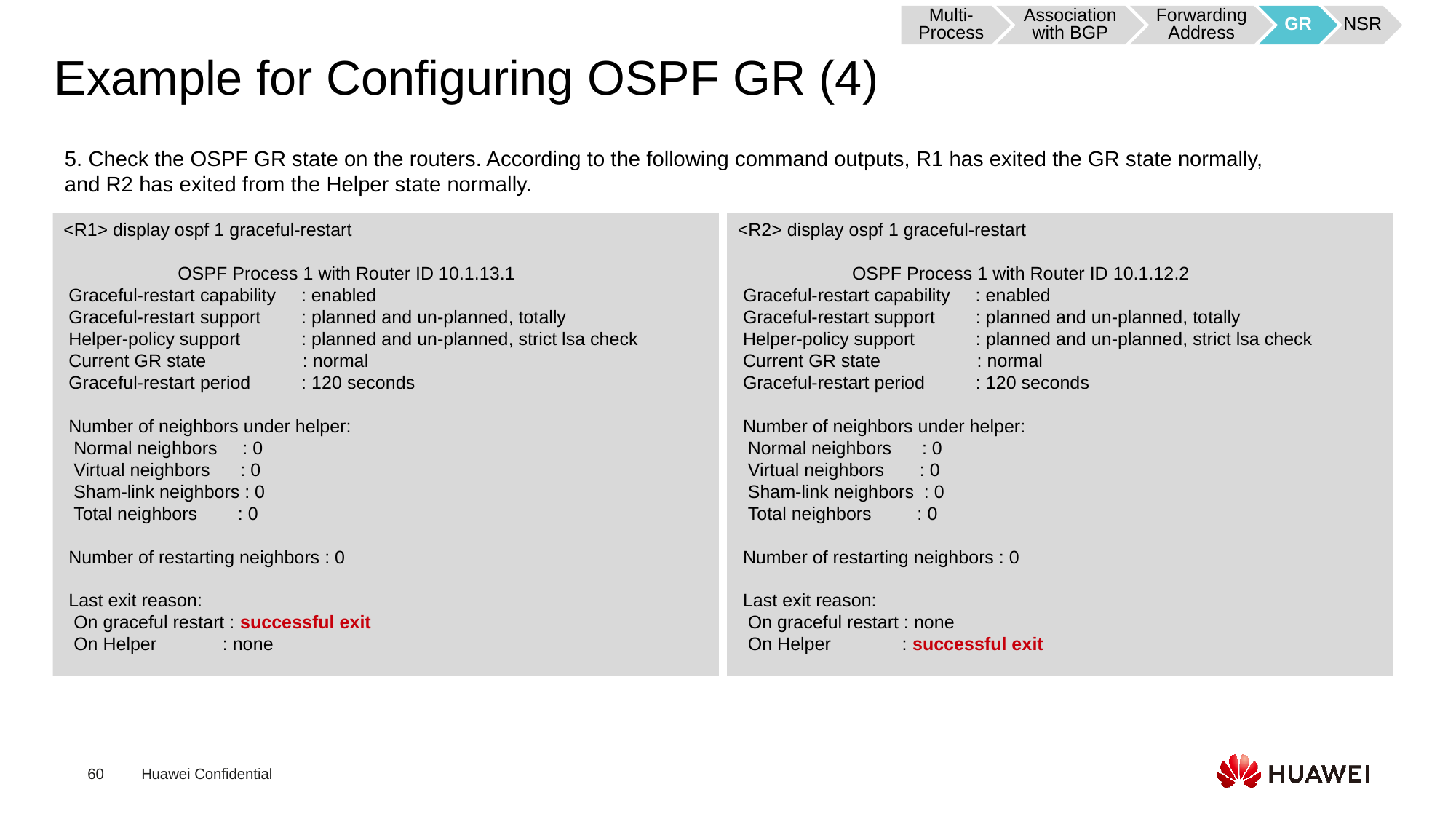

Multi-Process
Association with BGP
Forwarding Address
GR
NSR
# Example for Configuring OSPF GR (4)
5. Check the OSPF GR state on the routers. According to the following command outputs, R1 has exited the GR state normally, and R2 has exited from the Helper state normally.
<R1> display ospf 1 graceful-restart

	 OSPF Process 1 with Router ID 10.1.13.1
 Graceful-restart capability     : enabled
 Graceful-restart support        : planned and un-planned, totally
 Helper-policy support            : planned and un-planned, strict lsa check
 Current GR state                   : normal
 Graceful-restart period          : 120 seconds

 Number of neighbors under helper:
  Normal neighbors     : 0
  Virtual neighbors      : 0
  Sham-link neighbors : 0
  Total neighbors        : 0

 Number of restarting neighbors : 0

 Last exit reason:
  On graceful restart : successful exit
  On Helper             : none
<R2> display ospf 1 graceful-restart

	 OSPF Process 1 with Router ID 10.1.12.2
 Graceful-restart capability     : enabled
 Graceful-restart support        : planned and un-planned, totally
 Helper-policy support            : planned and un-planned, strict lsa check
 Current GR state                   : normal
 Graceful-restart period          : 120 seconds

 Number of neighbors under helper:
  Normal neighbors      : 0
  Virtual neighbors       : 0
  Sham-link neighbors  : 0
  Total neighbors         : 0

 Number of restarting neighbors : 0

 Last exit reason:
  On graceful restart : none
  On Helper              : successful exit